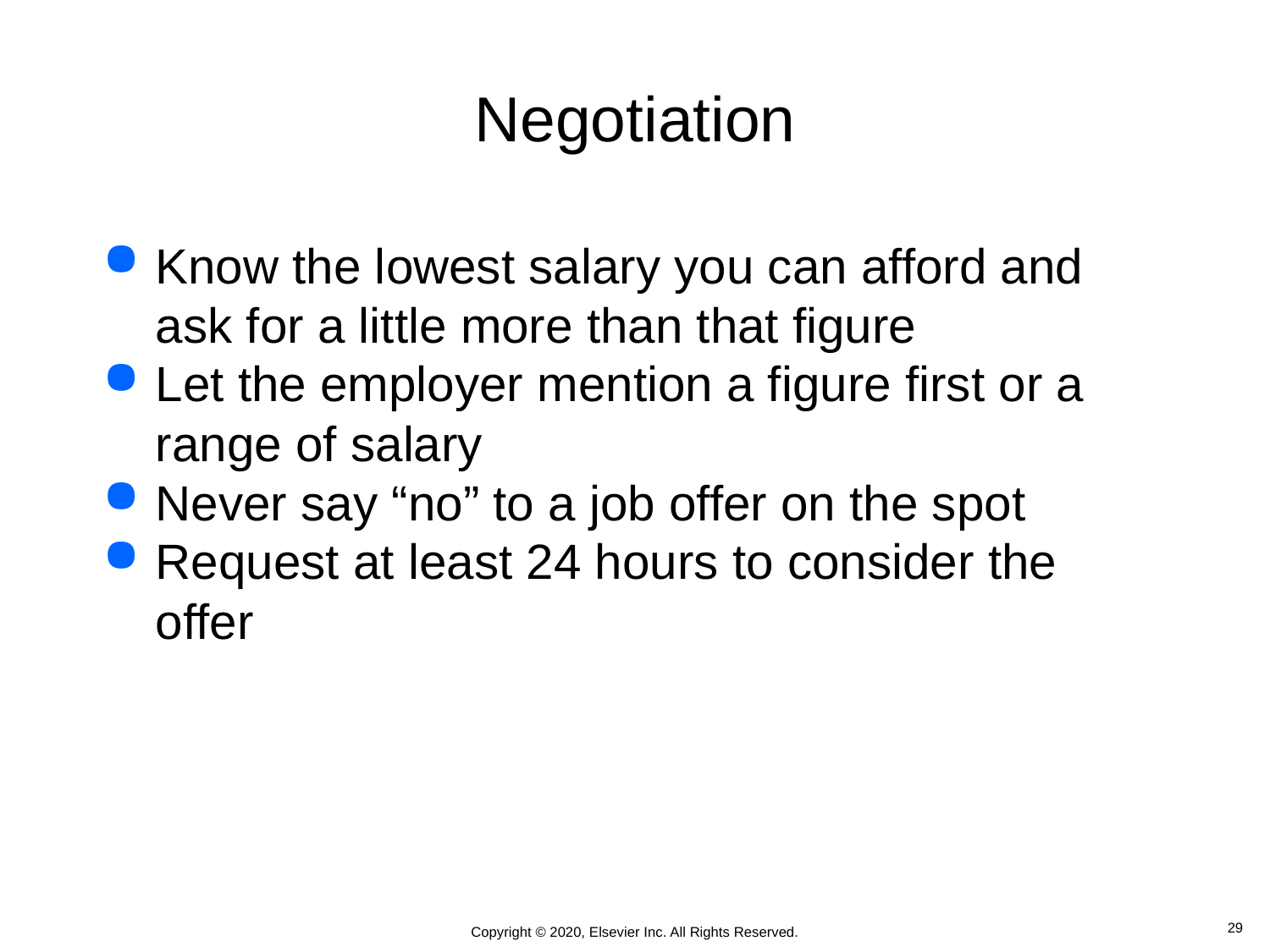

# Negotiation
Know the lowest salary you can afford and ask for a little more than that figure
Let the employer mention a figure first or a range of salary
Never say “no” to a job offer on the spot
Request at least 24 hours to consider the offer
 29